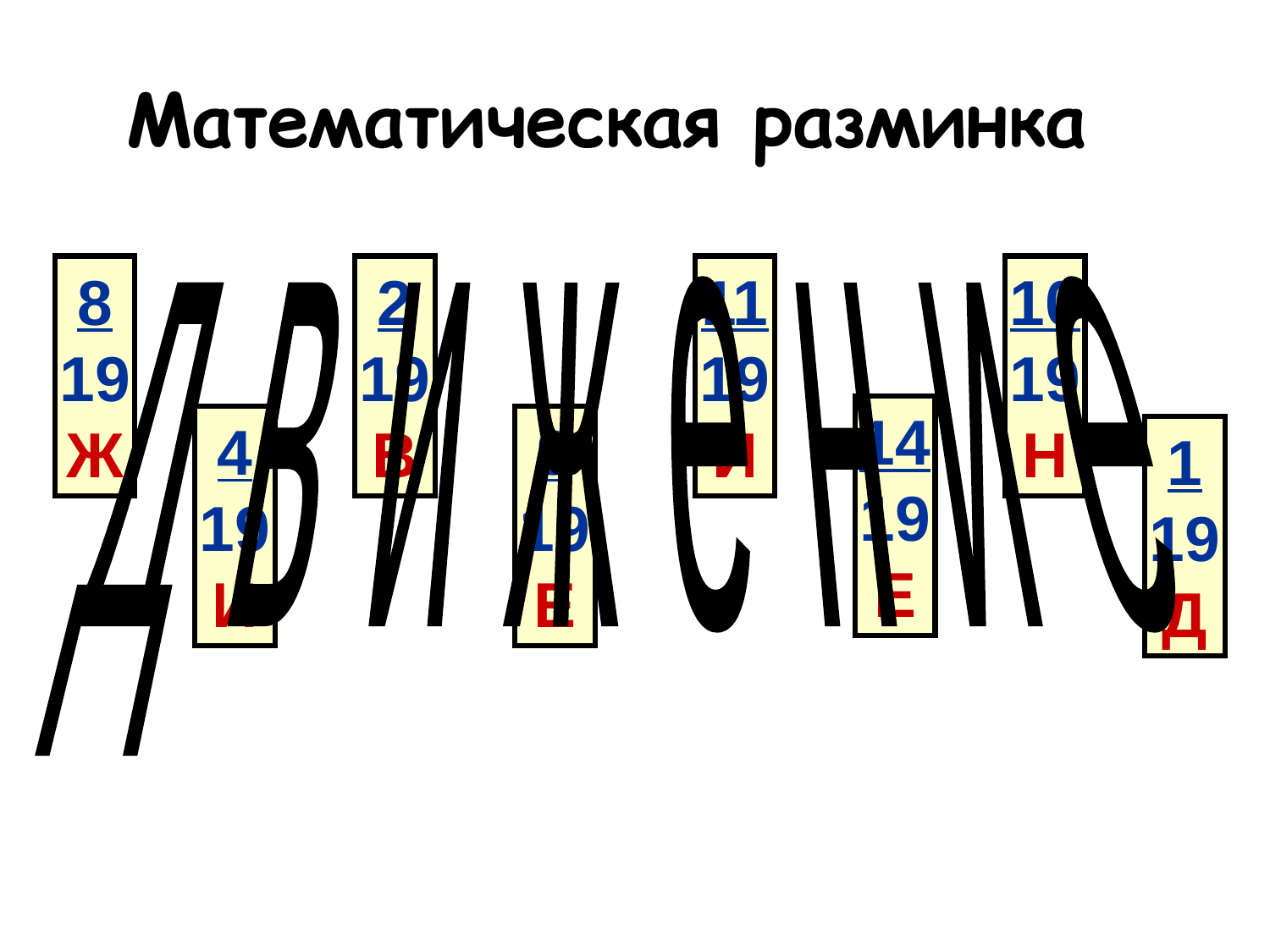

Математическая разминка
8
19
Ж
2
19
В
11
19
И
10
19
Н
 д в и ж е н и е
14
19
Е
4
19
И
9
19
Е
1
19
Д